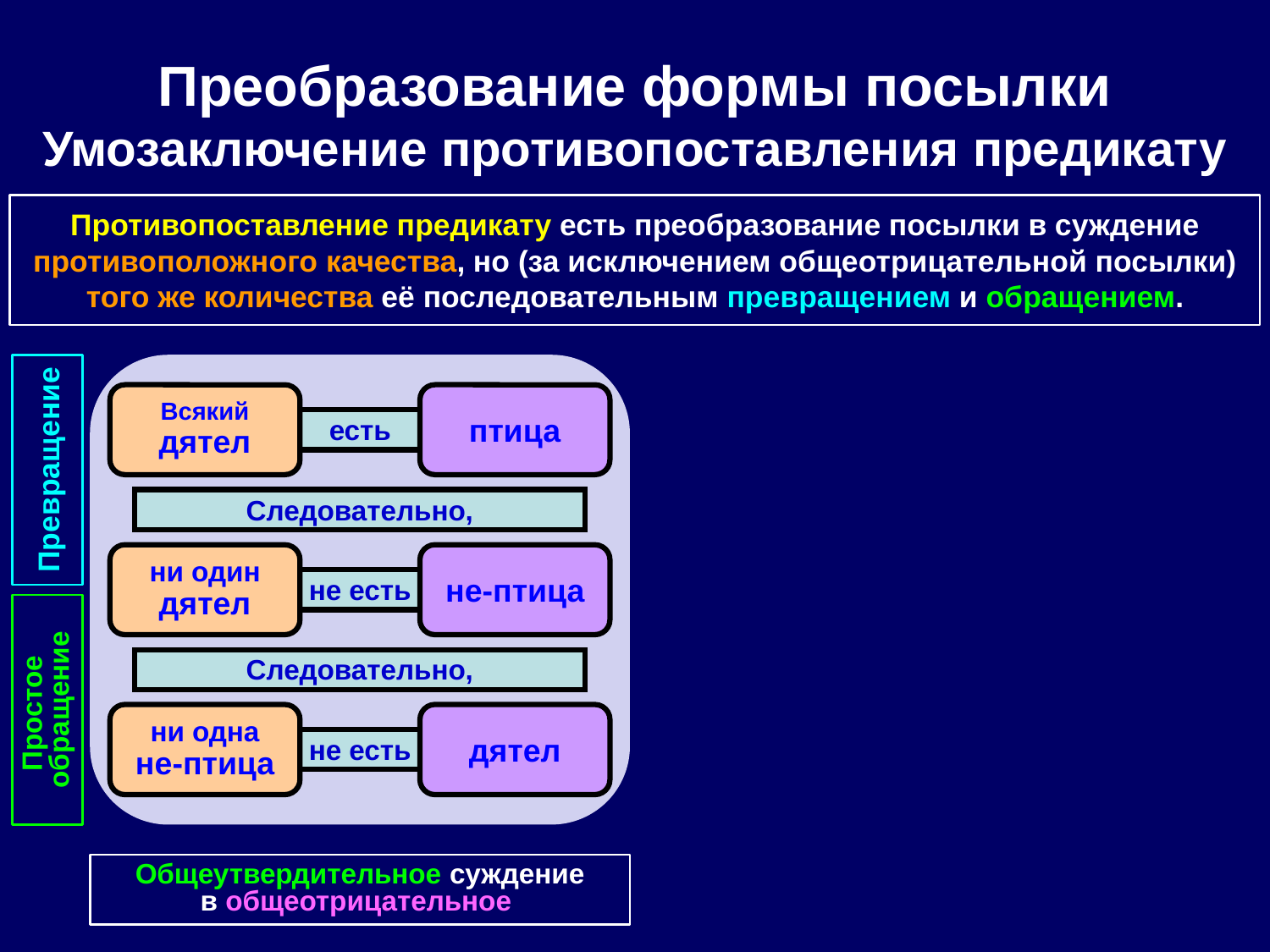

Преобразование формы посылки
Умозаключение противопоставления предикату
Противопоставление предикату есть преобразование посылки в суждение противоположного качества, но (за исключением общеотрицательной посылки) того же количества её последовательным превращением и обращением.

Всякий
дятел
птица
есть
Превращение
Следовательно,
ни один
дятел
не-птица
не есть
Следовательно,
Простое
обращение
ни одна
не-птица
дятел
не есть
Общеутвердительное суждение
в общеотрицательное